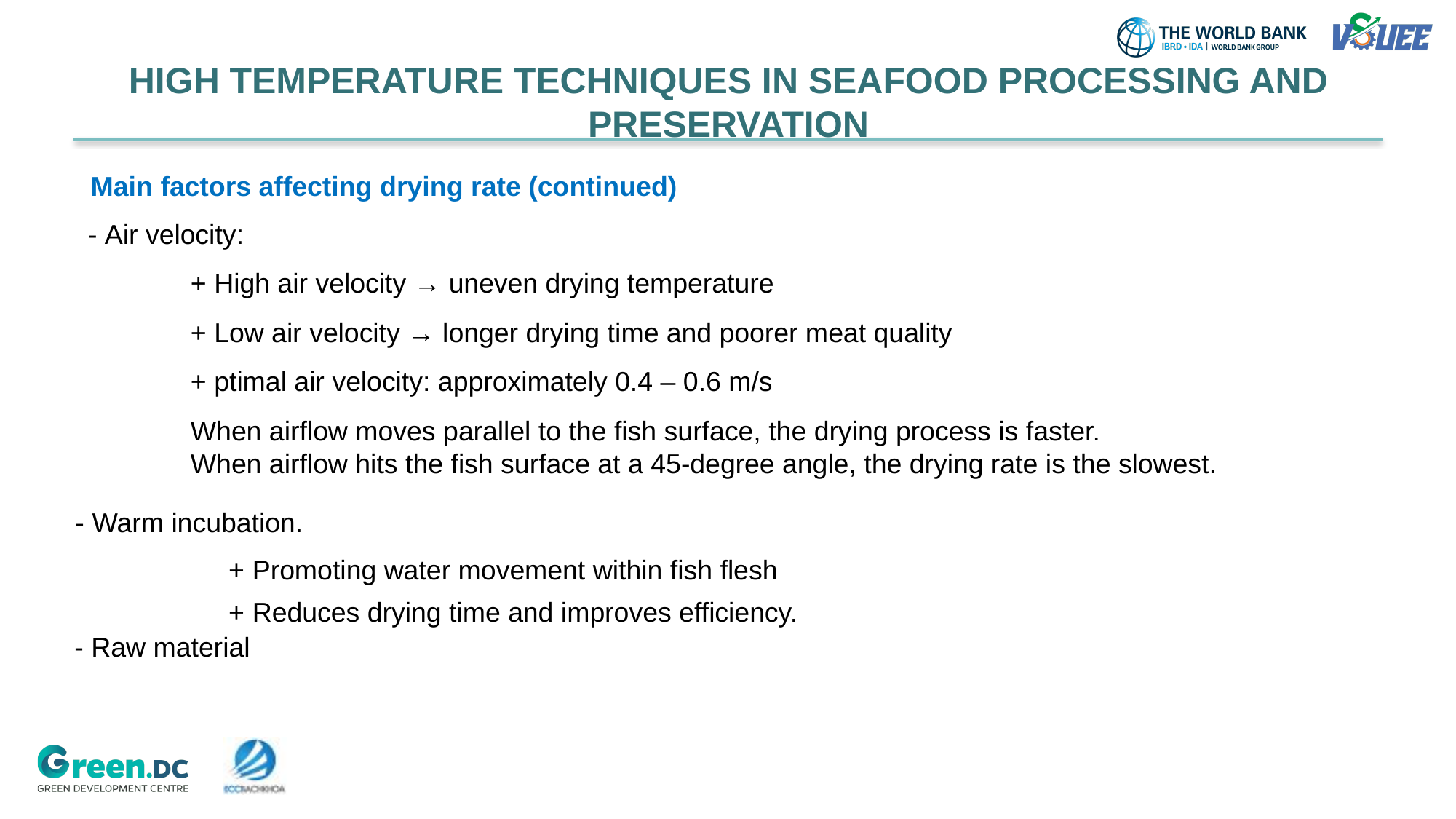

HIGH TEMPERATURE TECHNIQUES IN SEAFOOD PROCESSING AND PRESERVATION
Main factors affecting drying rate (continued)
- Air velocity:
+ High air velocity → uneven drying temperature
+ Low air velocity → longer drying time and poorer meat quality
+ ptimal air velocity: approximately 0.4 – 0.6 m/s
When airflow moves parallel to the fish surface, the drying process is faster.
When airflow hits the fish surface at a 45-degree angle, the drying rate is the slowest.
- Warm incubation.
+ Promoting water movement within fish flesh
+ Reduces drying time and improves efficiency.
- Raw material